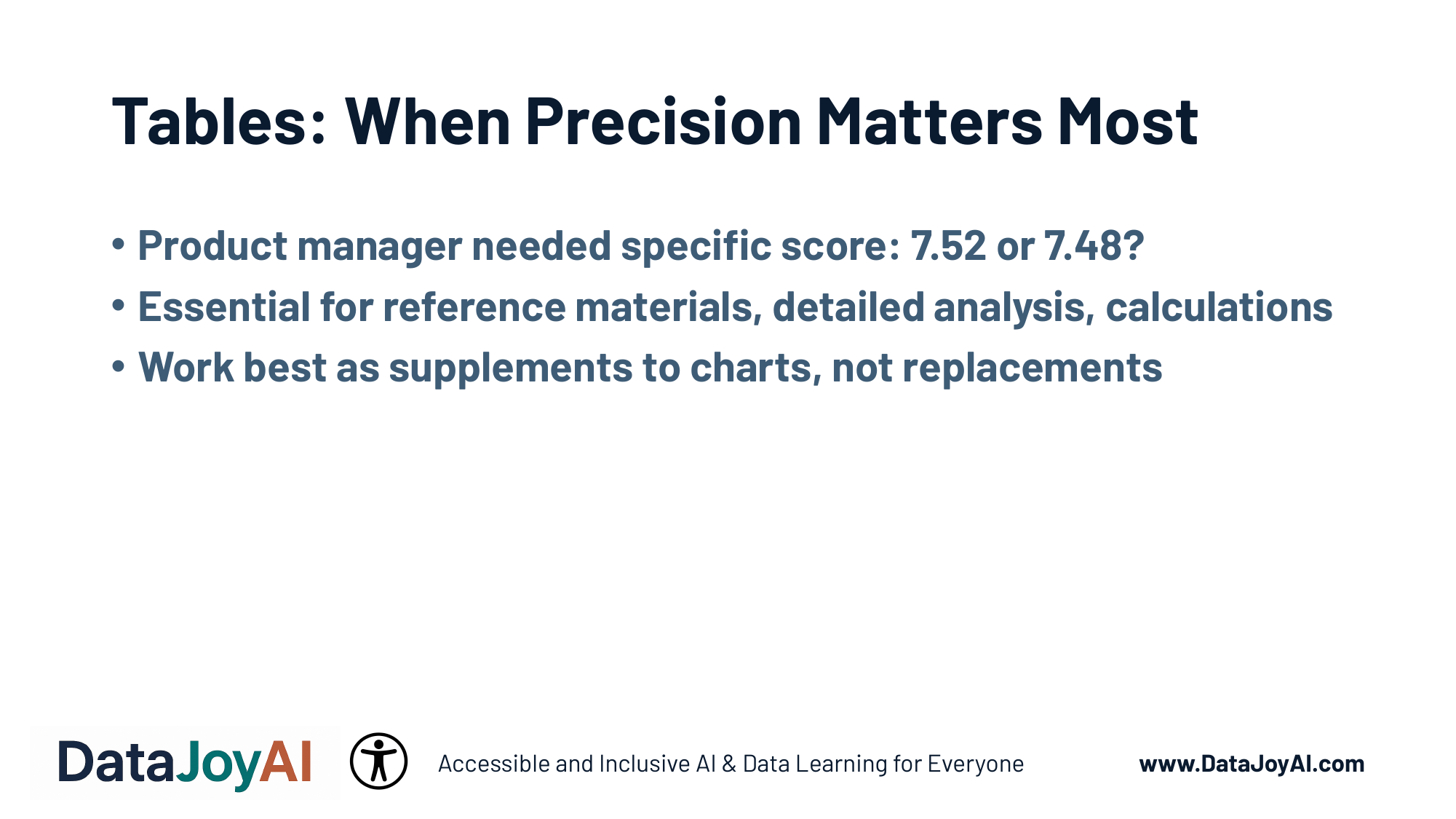

# Tables: When Precision Matters Most
Product manager needed specific score: 7.52 or 7.48?
Essential for reference materials, detailed analysis, calculations
Work best as supplements to charts, not replacements